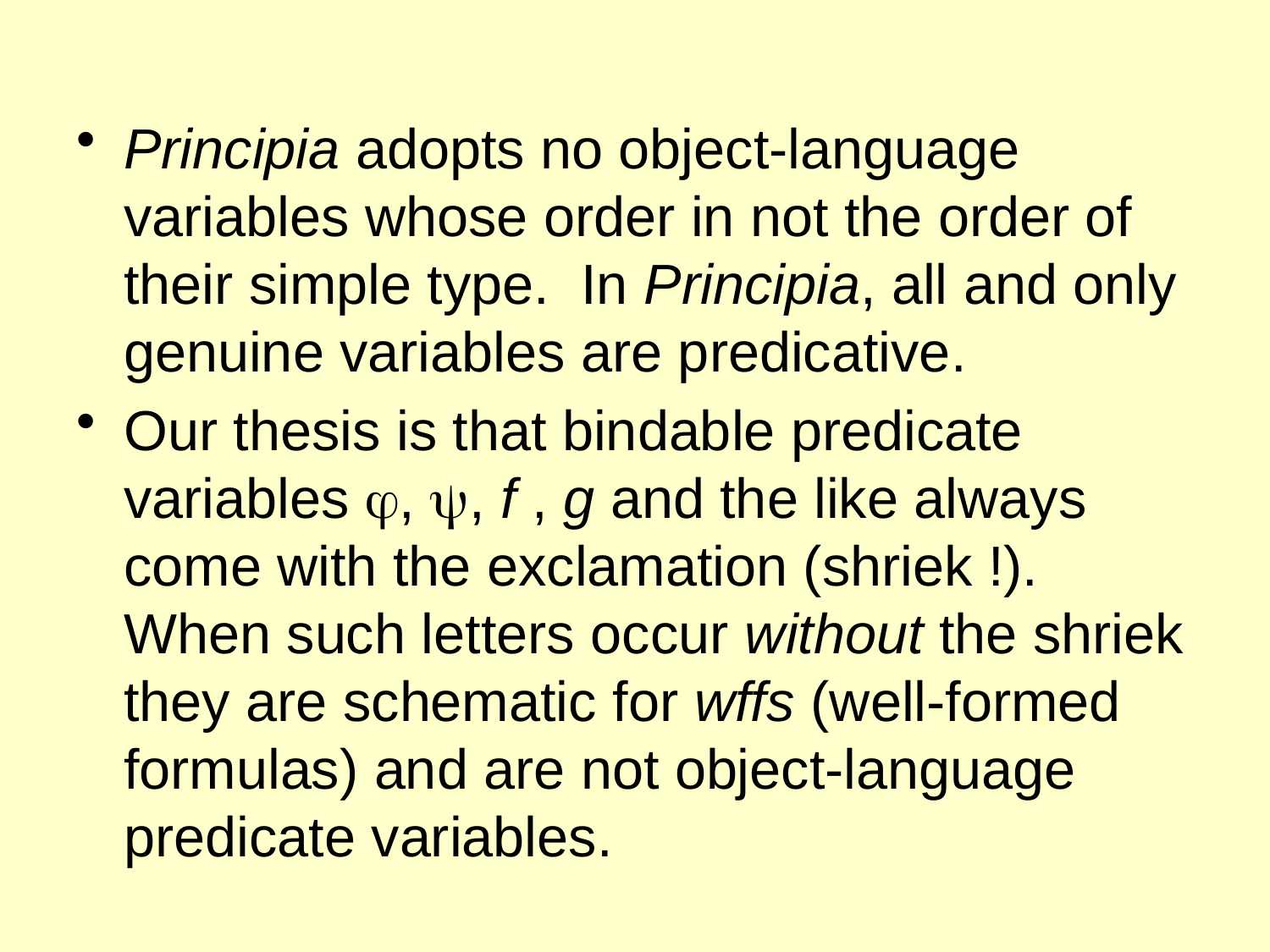

Principia adopts no object-language variables whose order in not the order of their simple type.  In Principia, all and only genuine variables are predicative.
Our thesis is that bindable predicate variables ϕ, ψ, f , g and the like always come with the exclamation (shriek !).  When such letters occur without the shriek they are schematic for wffs (well-formed formulas) and are not object-language predicate variables.